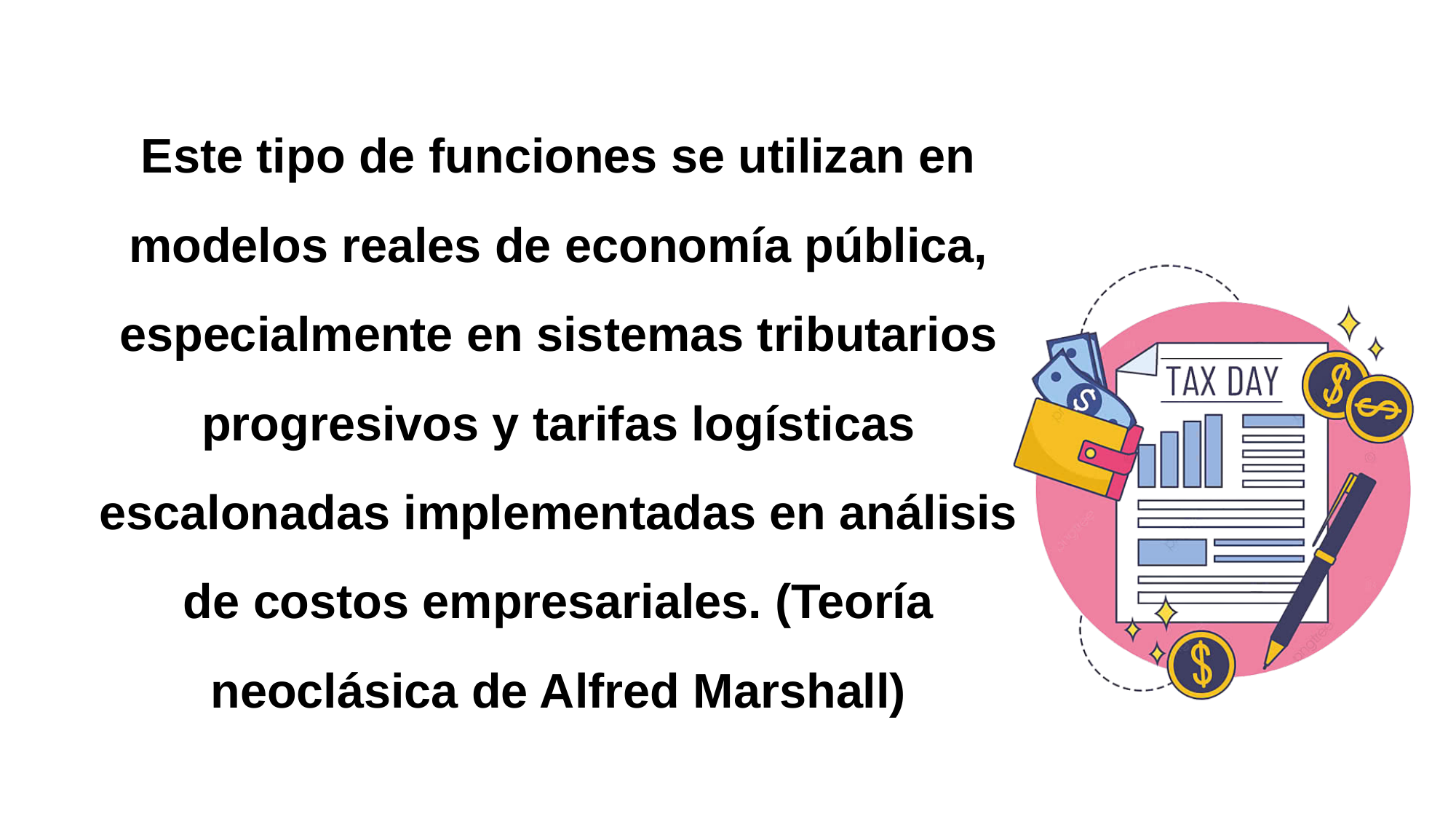

Este tipo de funciones se utilizan en modelos reales de economía pública, especialmente en sistemas tributarios progresivos y tarifas logísticas escalonadas implementadas en análisis de costos empresariales. (Teoría neoclásica de Alfred Marshall)